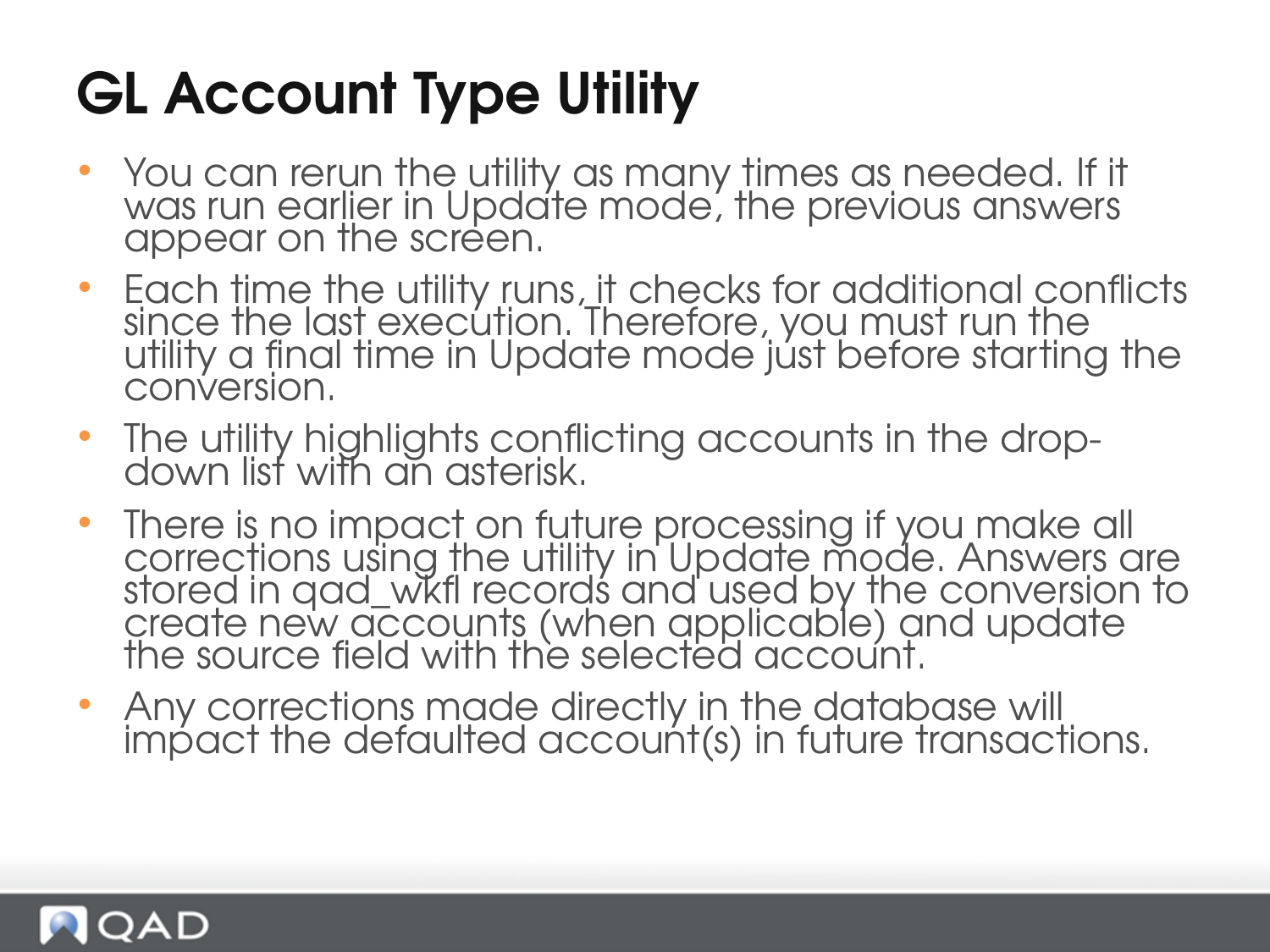

# GL Account Type Utility
You can rerun the utility as many times as needed. If it was run earlier in Update mode, the previous answers appear on the screen.
Each time the utility runs, it checks for additional conflicts since the last execution. Therefore, you must run the utility a final time in Update mode just before starting the conversion.
The utility highlights conflicting accounts in the drop-down list with an asterisk.
There is no impact on future processing if you make all corrections using the utility in Update mode. Answers are stored in qad_wkfl records and used by the conversion to create new accounts (when applicable) and update the source field with the selected account.
Any corrections made directly in the database will impact the defaulted account(s) in future transactions.